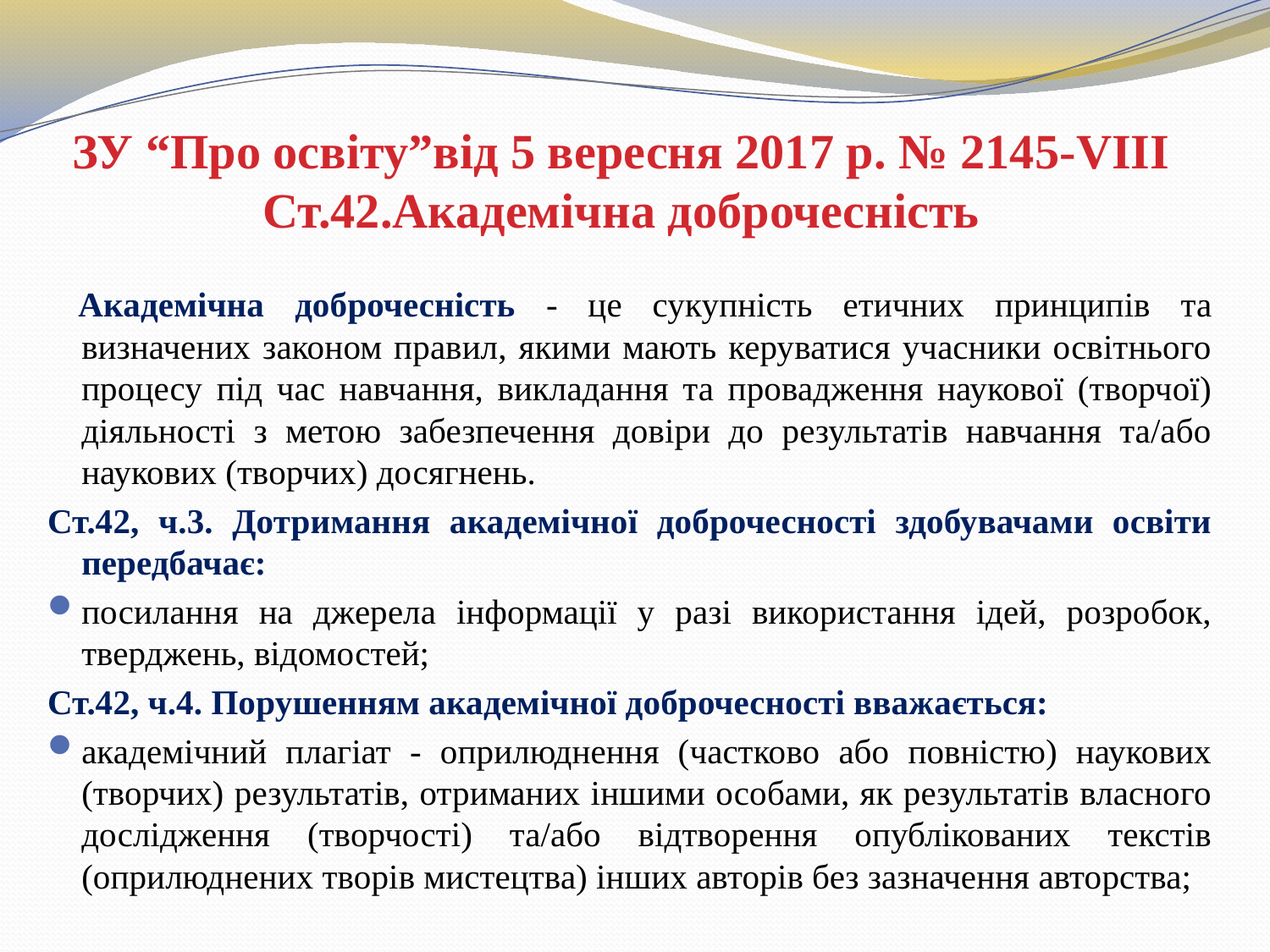

# ЗУ “Про освіту”від 5 вересня 2017 р. № 2145-VIII Ст.42.Академічна доброчесність
 Академічна доброчесність - це сукупність етичних принципів та визначених законом правил, якими мають керуватися учасники освітнього процесу під час навчання, викладання та провадження наукової (творчої) діяльності з метою забезпечення довіри до результатів навчання та/або наукових (творчих) досягнень.
Ст.42, ч.3. Дотримання академічної доброчесності здобувачами освіти передбачає:
посилання на джерела інформації у разі використання ідей, розробок, тверджень, відомостей;
Ст.42, ч.4. Порушенням академічної доброчесності вважається:
академічний плагіат - оприлюднення (частково або повністю) наукових (творчих) результатів, отриманих іншими особами, як результатів власного дослідження (творчості) та/або відтворення опублікованих текстів (оприлюднених творів мистецтва) інших авторів без зазначення авторства;